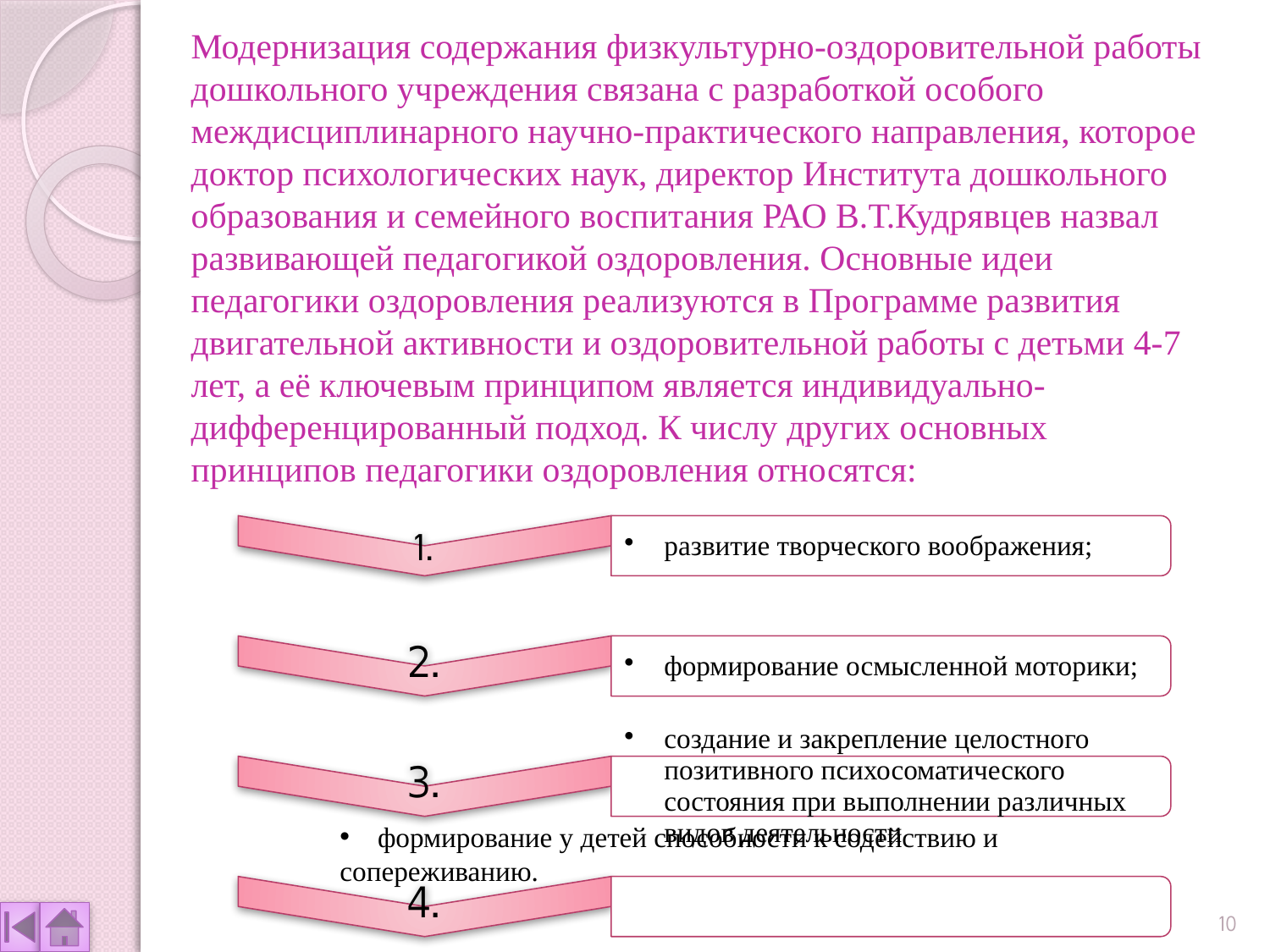

# Модернизация содержания физкультурно-оздоровительной работы дошкольного учреждения связана с разработкой особого междисциплинарного научно-практического направления, которое доктор психологических наук, директор Института дошкольного образования и семейного воспитания РАО В.Т.Кудрявцев назвал развивающей педагогикой оздоровления. Основные идеи педагогики оздоровления реализуются в Программе развития двигательной активности и оздоровительной работы с детьми 4-7 лет, а её ключевым принципом является индивидуально-дифференцированный подход. К числу других основных принципов педагогики оздоровления относятся:
1.
развитие творческого воображения;
2.
формирование осмысленной моторики;
3.
4.
    формирование у детей способности к содействию и сопереживанию.
Светлана Писарева
10